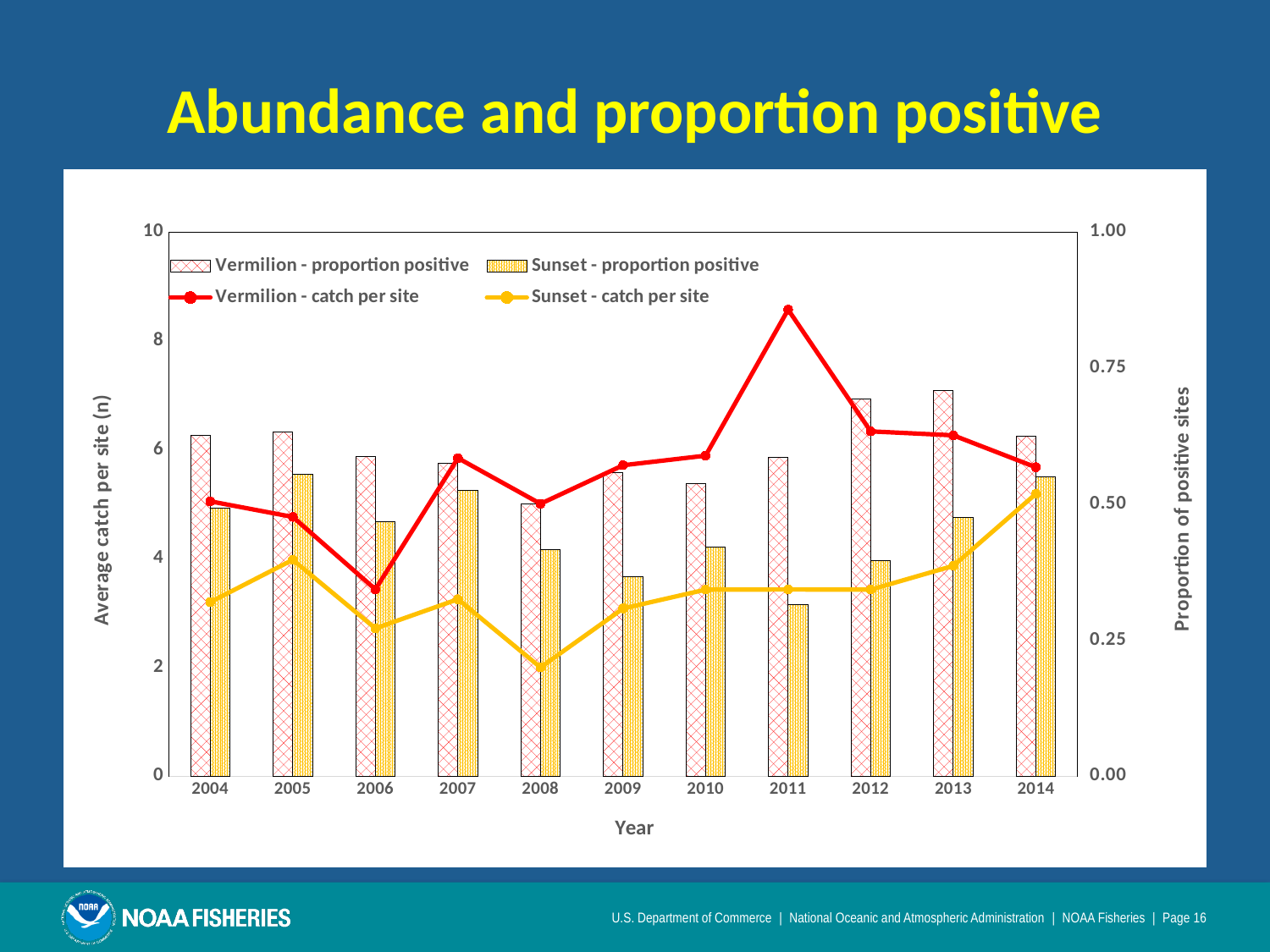

# Abundance and proportion positive

### Chart

| Category |  |  |  |  |
|---|---|---|---|---|
U.S. Department of Commerce | National Oceanic and Atmospheric Administration | NOAA Fisheries | Page 16